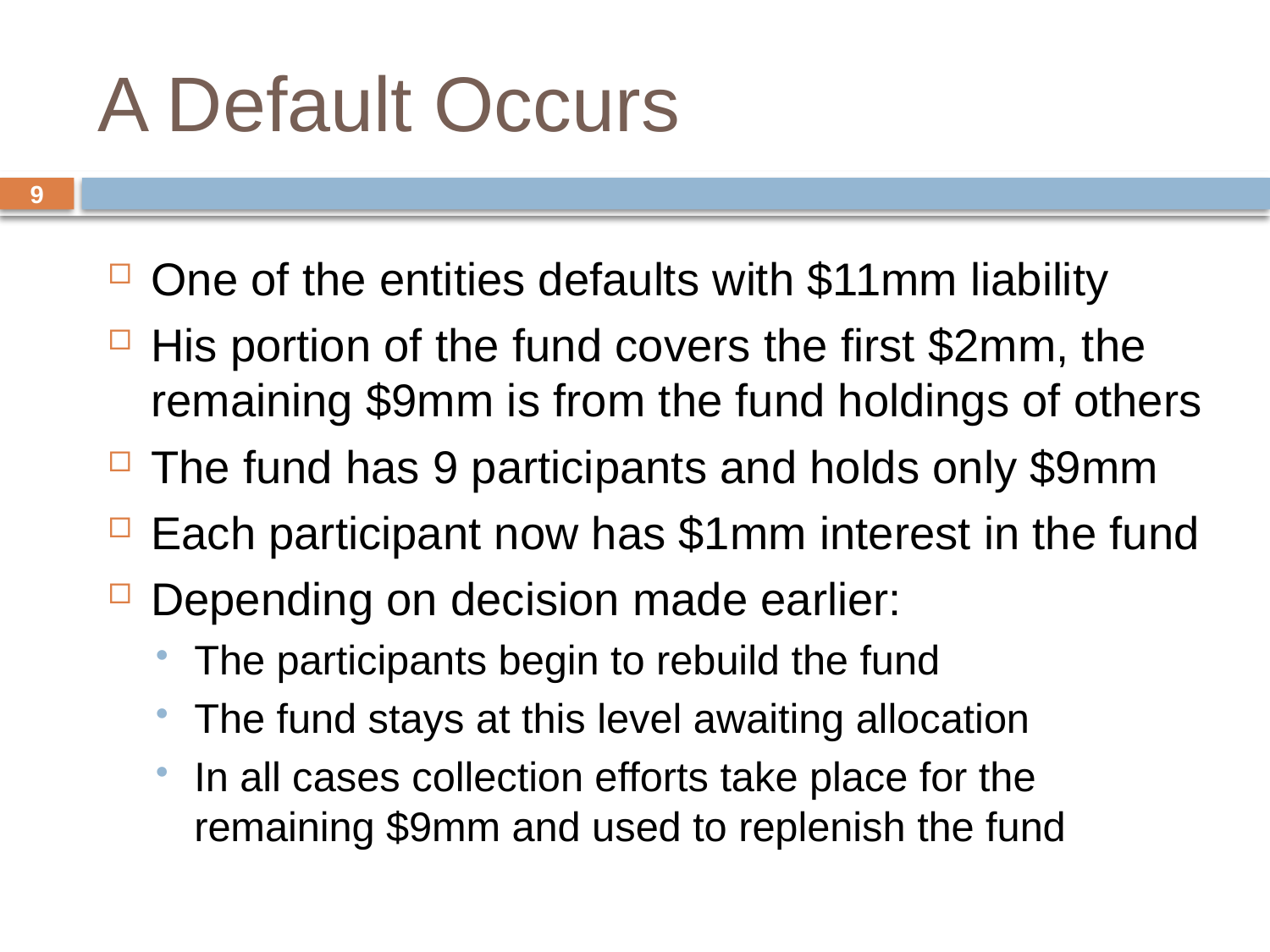

# A Default Occurs
9
One of the entities defaults with $11mm liability
His portion of the fund covers the first $2mm, the remaining $9mm is from the fund holdings of others
The fund has 9 participants and holds only $9mm
Each participant now has $1mm interest in the fund
Depending on decision made earlier:
The participants begin to rebuild the fund
The fund stays at this level awaiting allocation
In all cases collection efforts take place for the remaining $9mm and used to replenish the fund